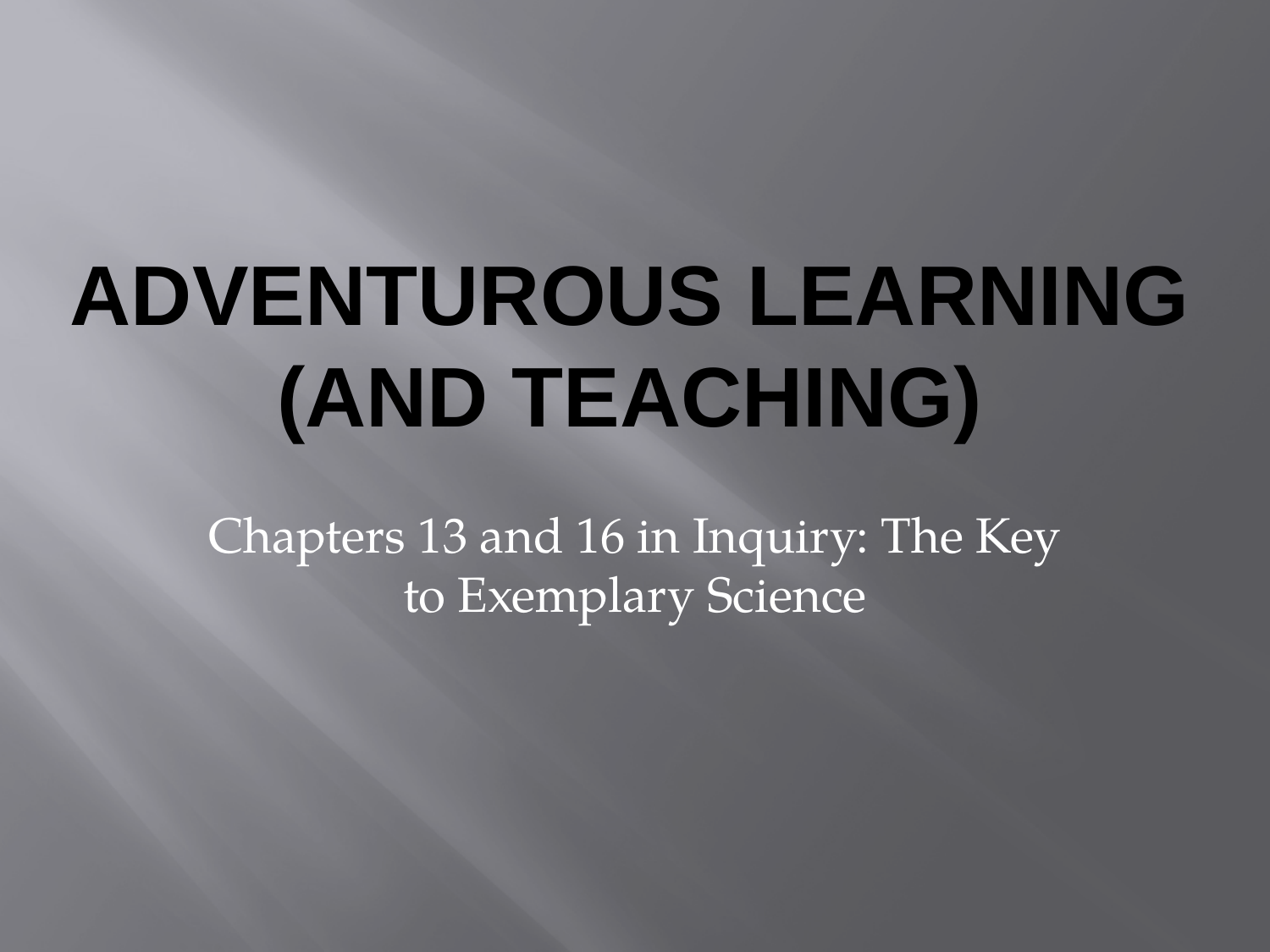

# Adventurous Learning (and Teaching)
Chapters 13 and 16 in Inquiry: The Key to Exemplary Science